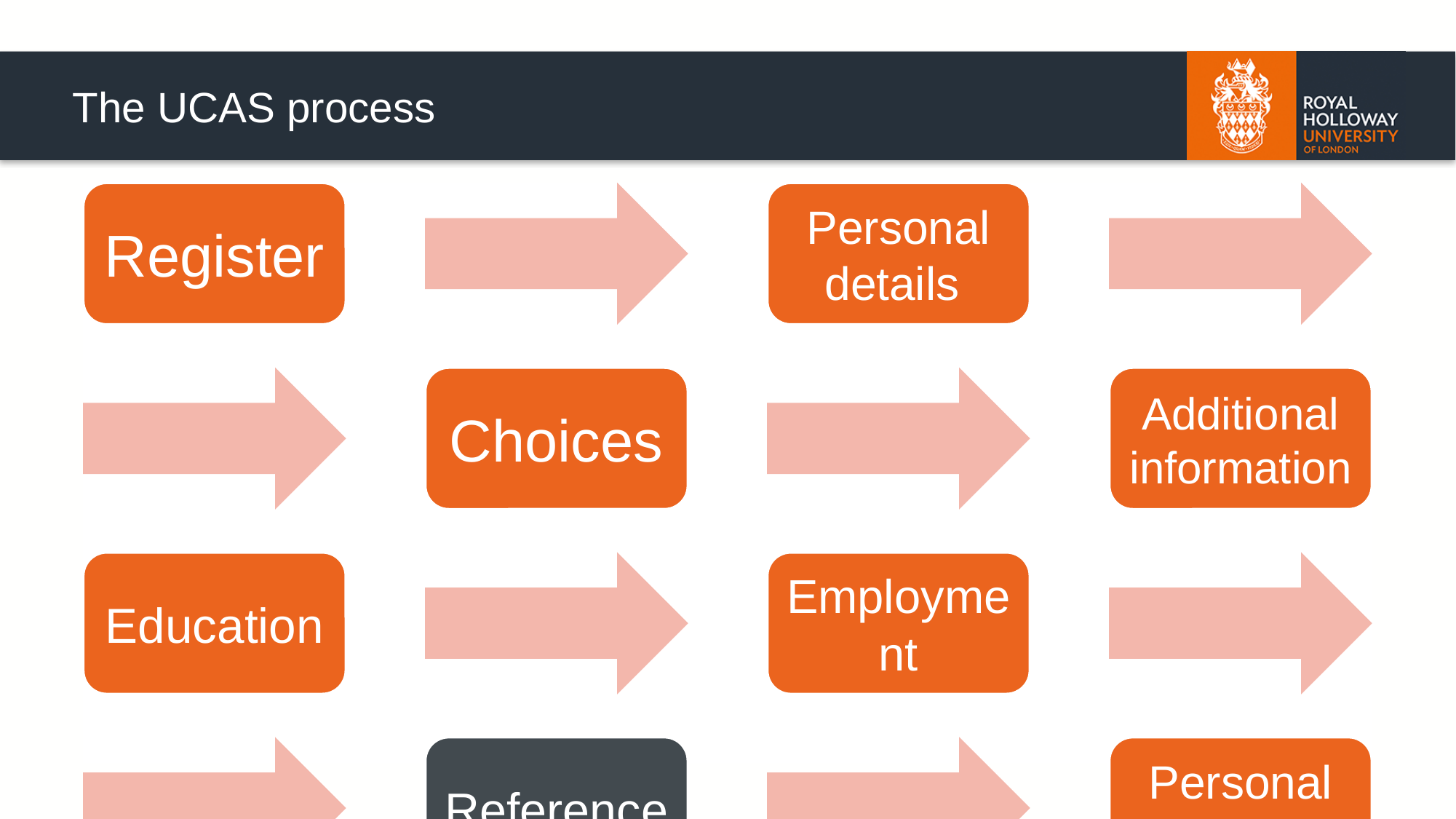

# The UCAS process
Register
Personal details
Additional information
Education
Employment
Choices